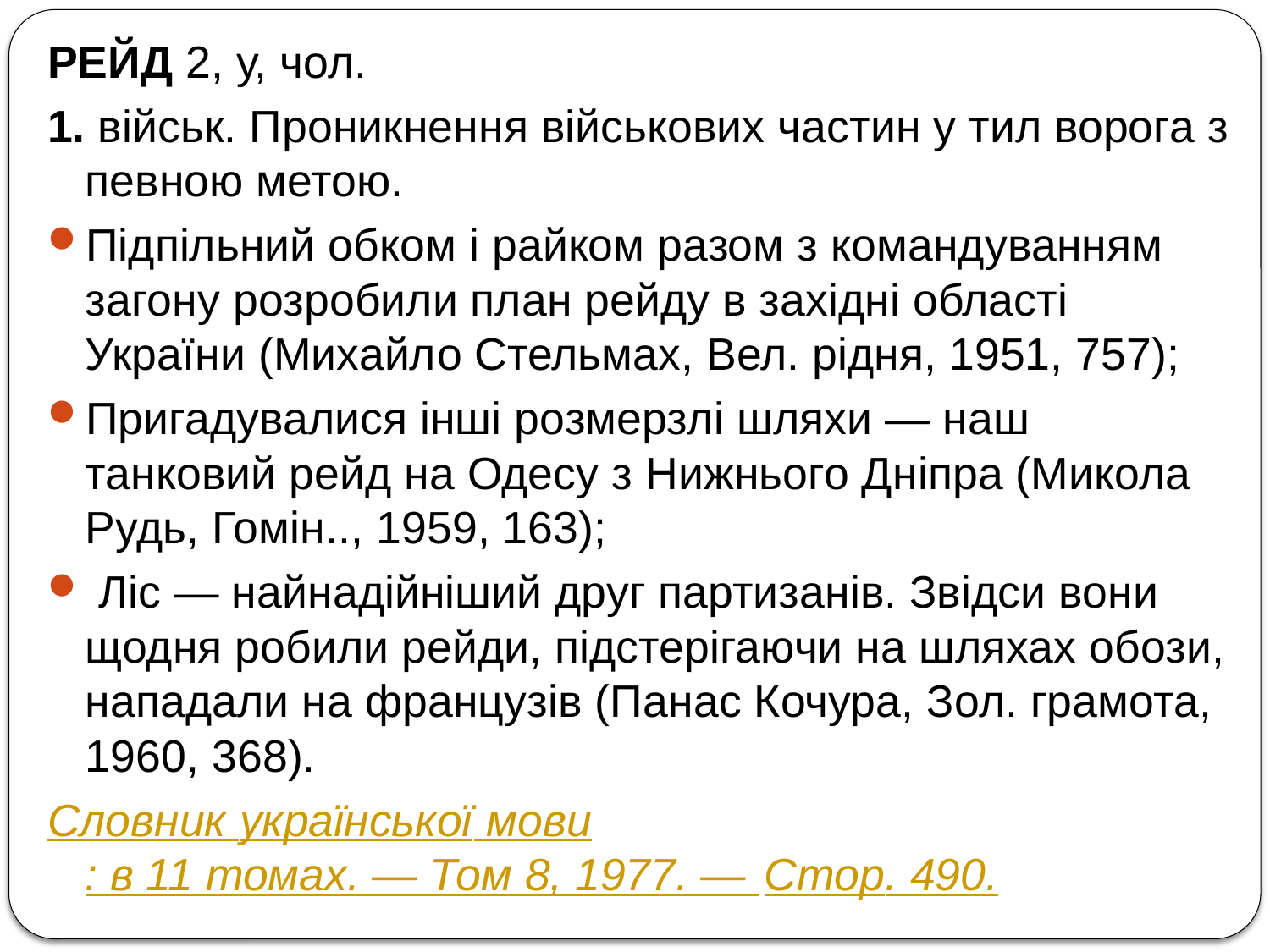

РЕЙД 2, у, чол.
1. військ. Проникнення військових частин у тил ворога з певною метою.
Підпільний обком і райком разом з командуванням загону розробили план рейду в західні області України (Михайло Стельмах, Вел. рідня, 1951, 757);
Пригадувалися інші розмерзлі шляхи — наш танковий рейд на Одесу з Нижнього Дніпра (Микола Рудь, Гомін.., 1959, 163);
 Ліс — найнадійніший друг партизанів. Звідси вони щодня робили рейди, підстерігаючи на шляхах обози, нападали на французів (Панас Кочура, Зол. грамота, 1960, 368).
Словник української мови: в 11 томах. — Том 8, 1977. — Стор. 490.
#